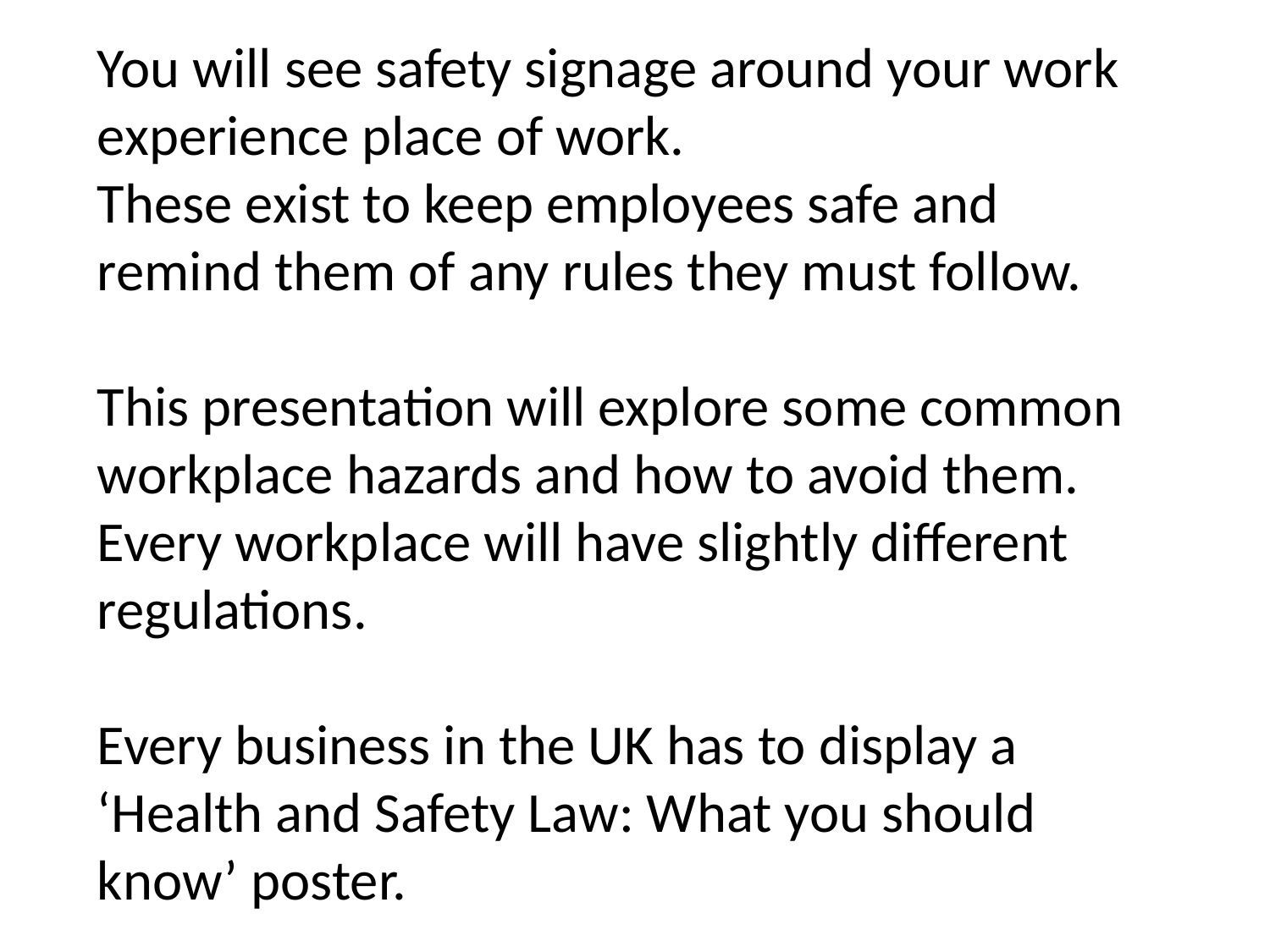

You will see safety signage around your work experience place of work.
These exist to keep employees safe and remind them of any rules they must follow.

This presentation will explore some common workplace hazards and how to avoid them. Every workplace will have slightly different regulations.

Every business in the UK has to display a ‘Health and Safety Law: What you should know’ poster.